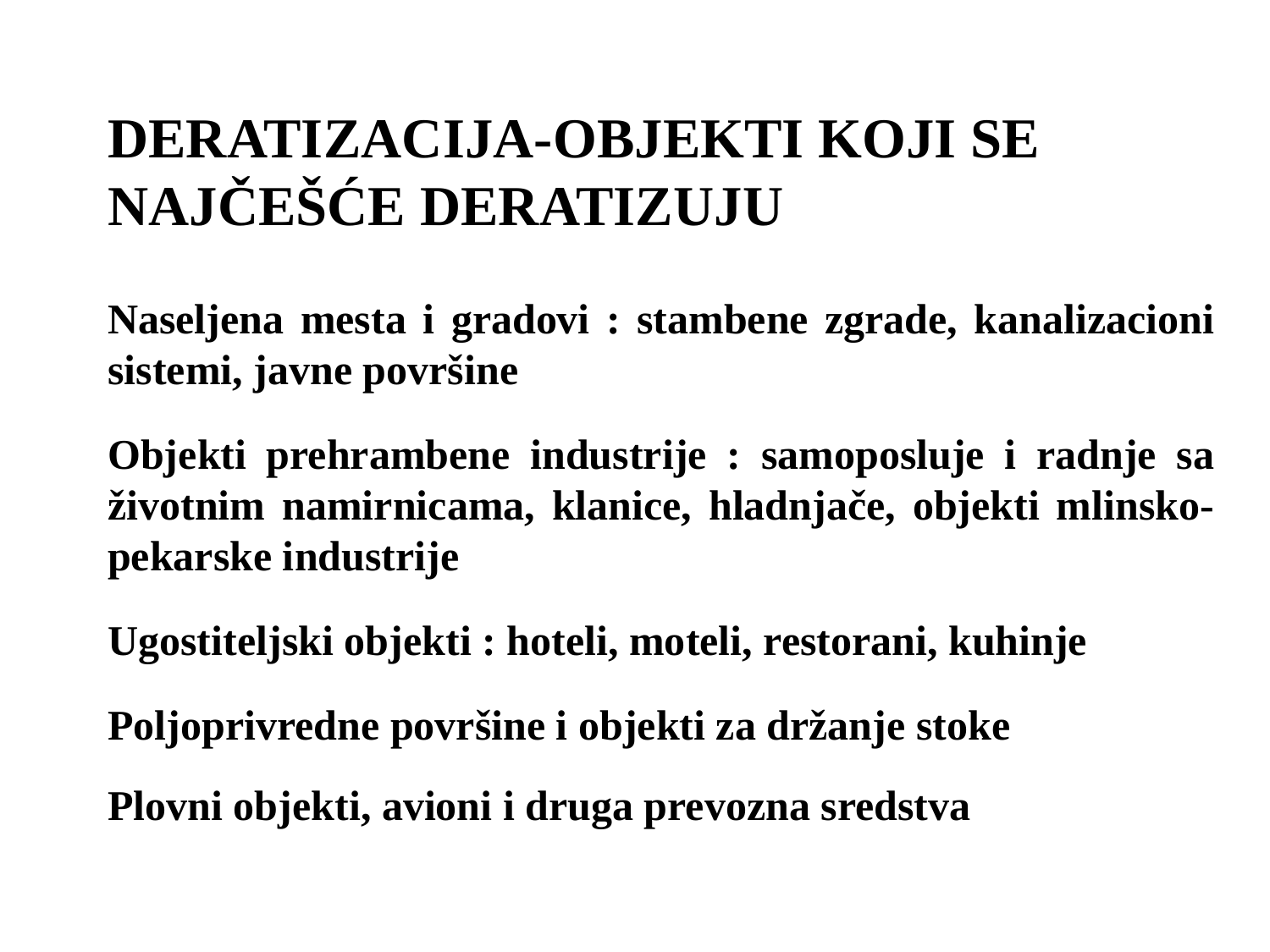

DERATIZACIJA-OBJEKTI KOJI SE NAJČEŠĆE DERATIZUJU
Naseljena mesta i gradovi : stambene zgrade, kanalizacioni sistemi, javne površine

Objekti prehrambene industrije : samoposluje i radnje sa životnim namirnicama, klanice, hladnjače, objekti mlinsko-pekarske industrije

Ugostiteljski objekti : hoteli, moteli, restorani, kuhinje

Poljoprivredne površine i objekti za držanje stoke

Plovni objekti, avioni i druga prevozna sredstva